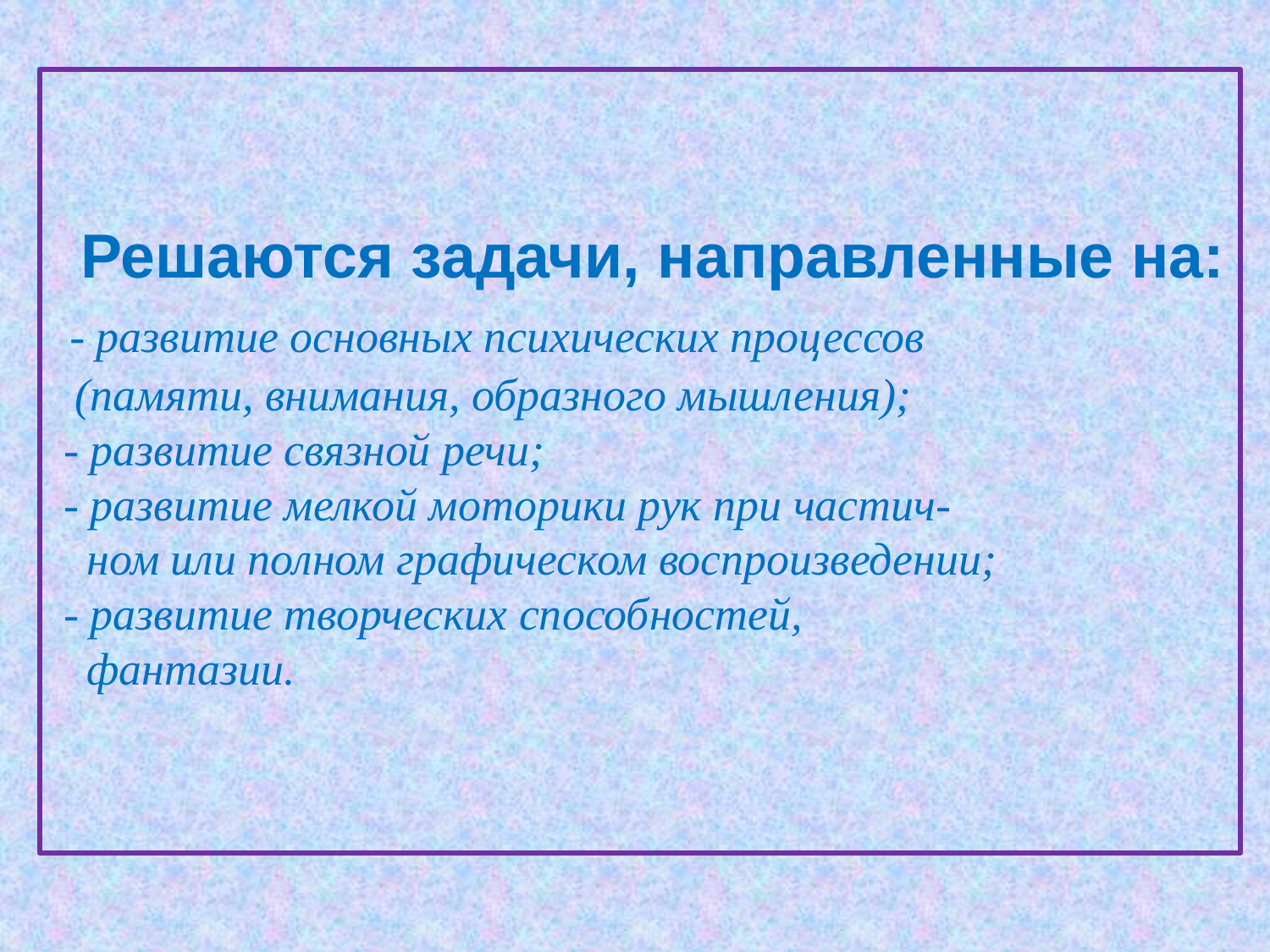

# Решаются задачи, направленные на: - развитие основных психических процессов (памяти, внимания, образного мышления); - развитие связной речи; - развитие мелкой моторики рук при частич- ном или полном графическом воспроизведении; - развитие творческих способностей, фантазии.